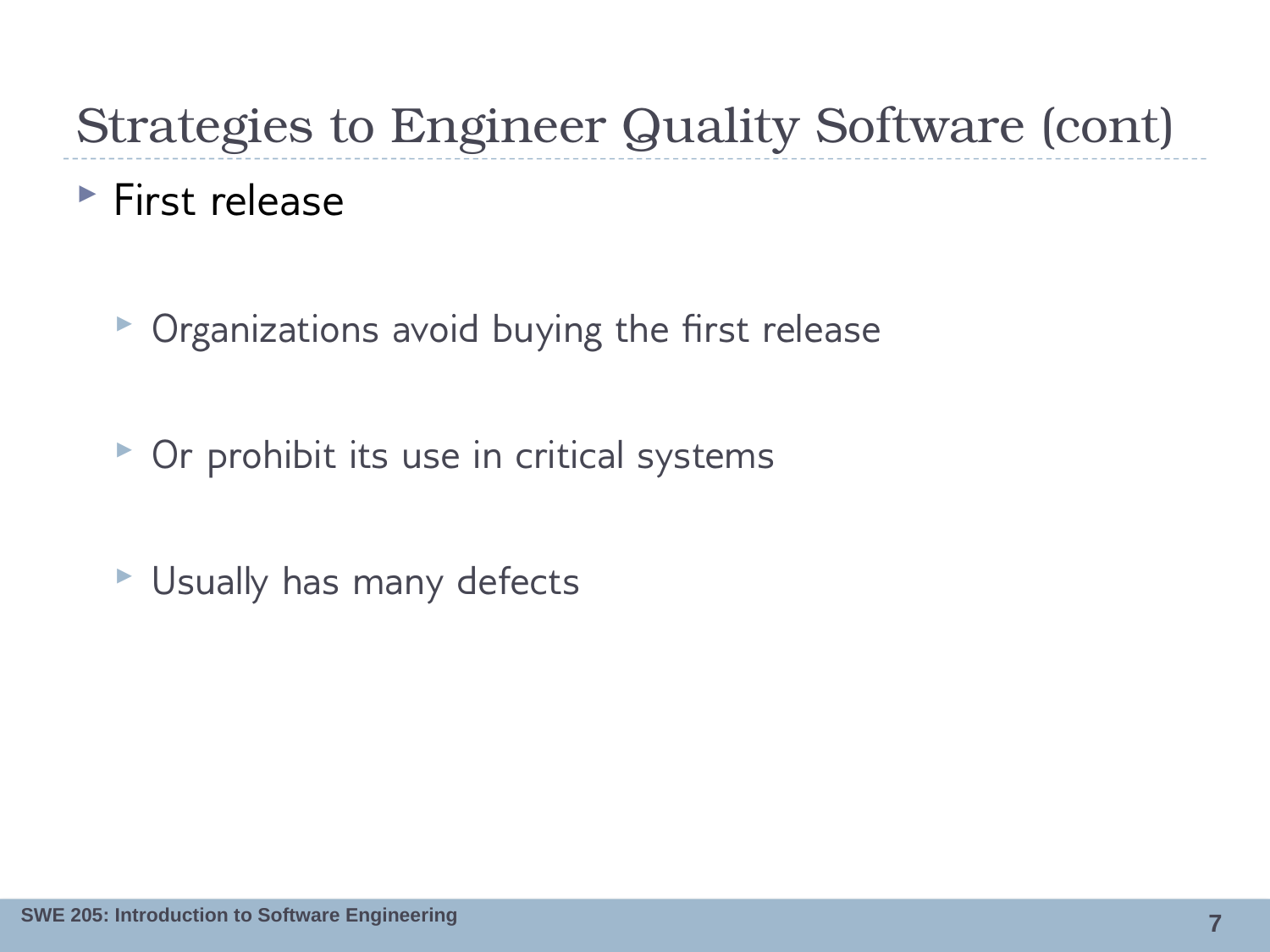

# Strategies to Engineer Quality Software (cont)
First release

Organizations avoid buying the first release

Or prohibit its use in critical systems

Usually has many defects
7